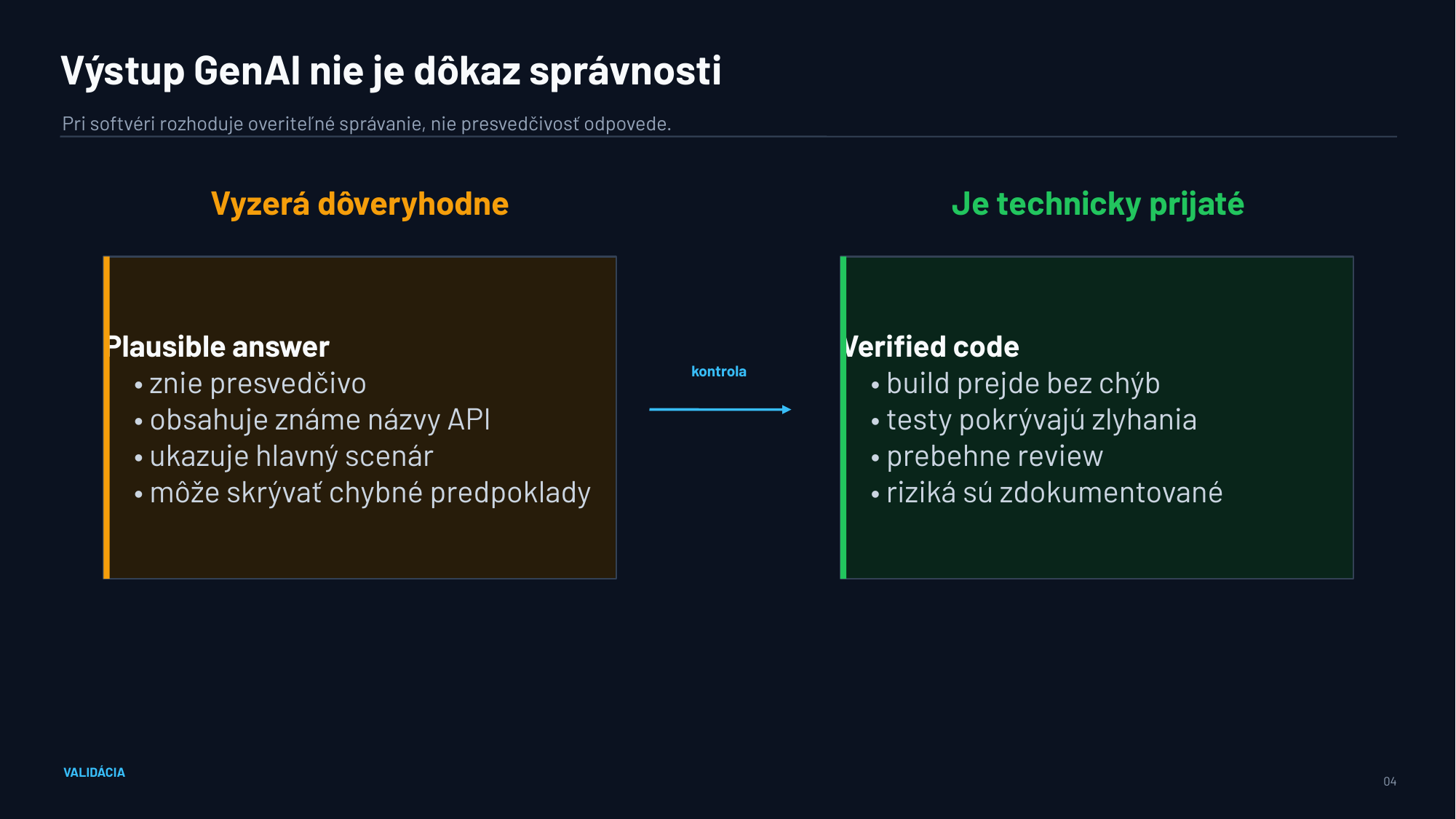

Výstup GenAI nie je dôkaz správnosti
Pri softvéri rozhoduje overiteľné správanie, nie presvedčivosť odpovede.

Vyzerá dôveryhodne
Je technicky prijaté
Plausible answer
• znie presvedčivo
• obsahuje známe názvy API
• ukazuje hlavný scenár
• môže skrývať chybné predpoklady

Verified code
• build prejde bez chýb
• testy pokrývajú zlyhania
• prebehne review
• riziká sú zdokumentované

kontrola

VALIDÁCIA
04